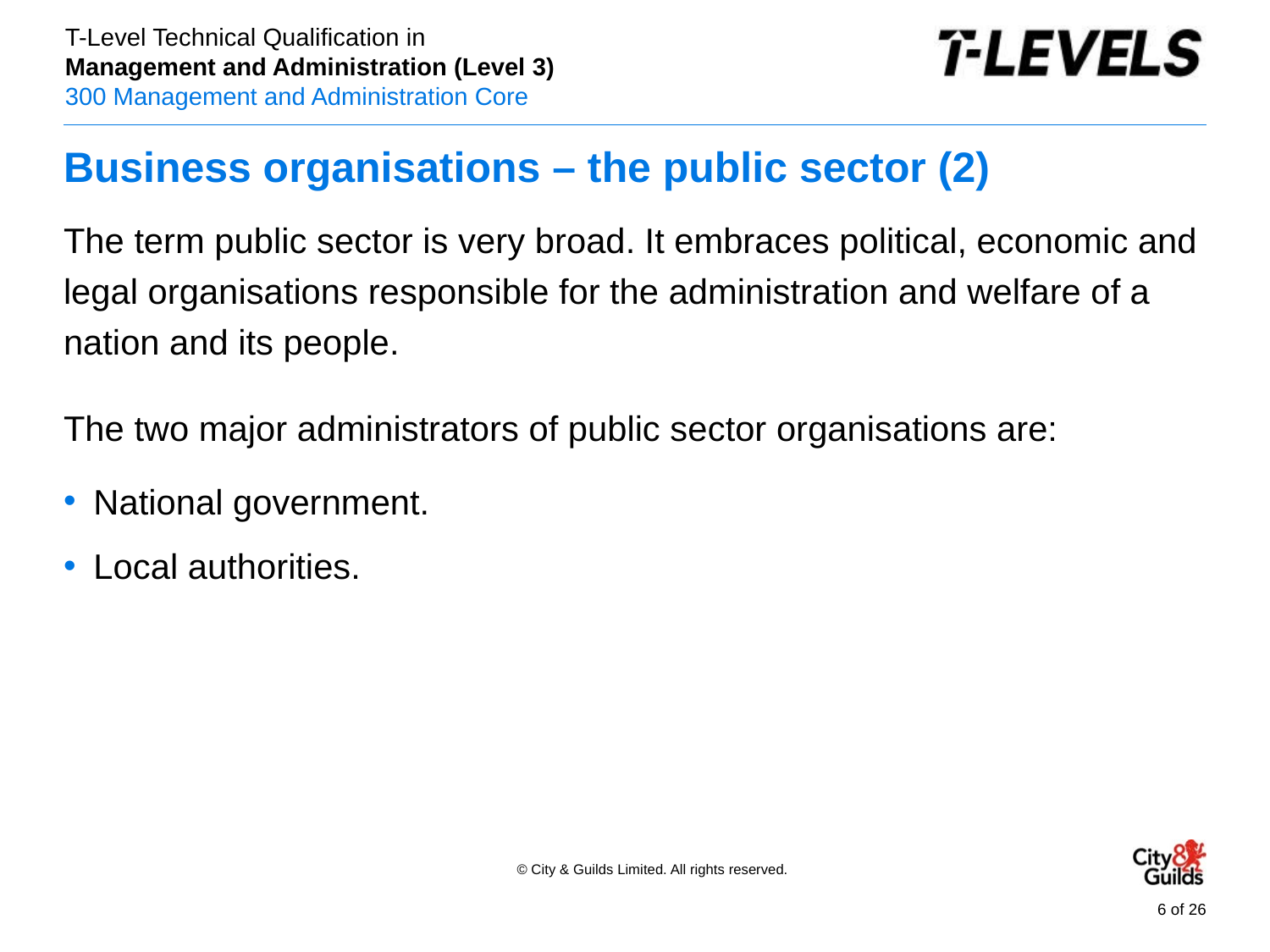

# Business organisations – the public sector (2)
The term public sector is very broad. It embraces political, economic and legal organisations responsible for the administration and welfare of a nation and its people.
The two major administrators of public sector organisations are:
National government.
Local authorities.